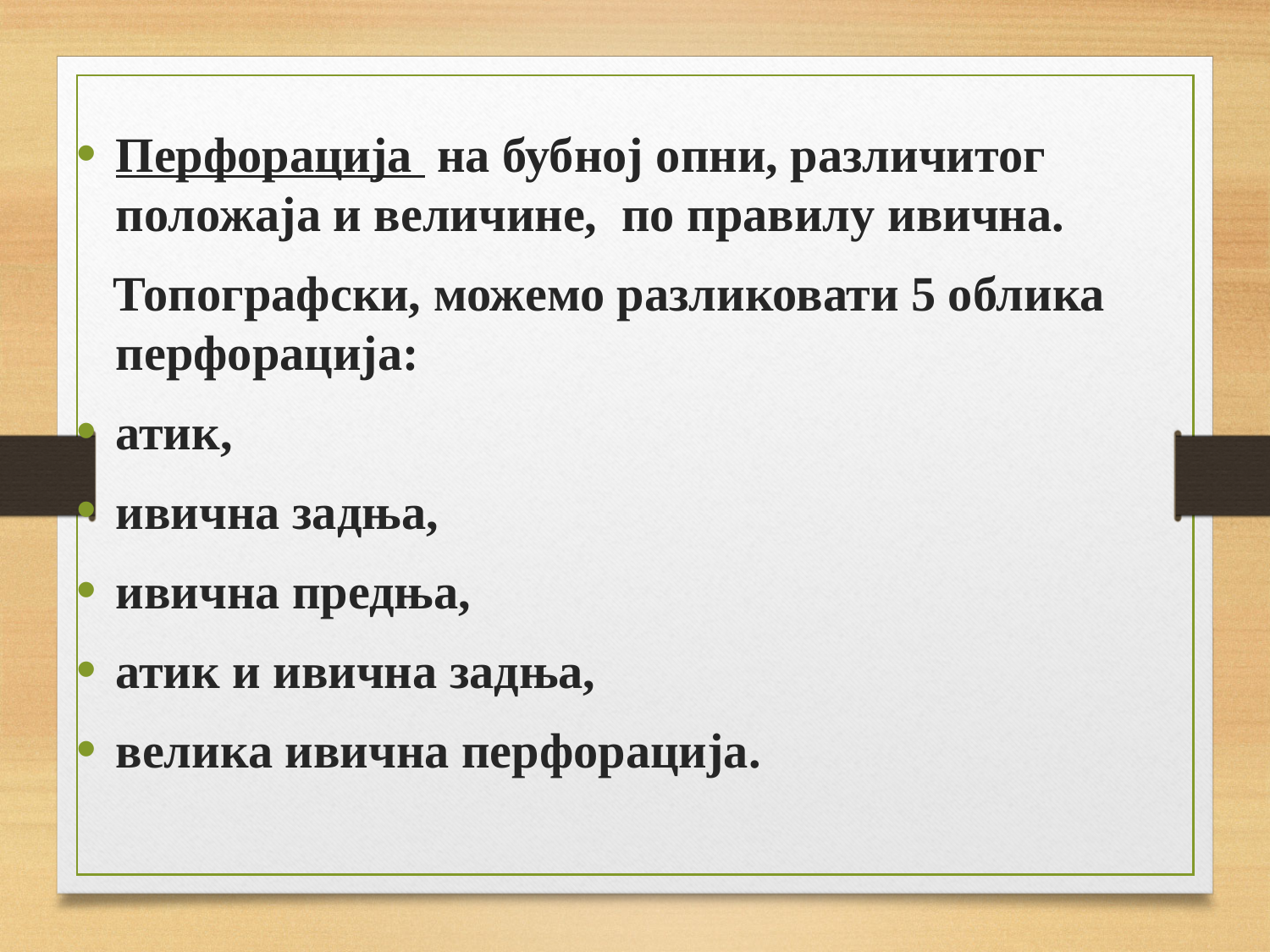

Перфорација  на бубној опни, различитог положаја и величине,  по правилу ивична.
   Топографски, можемо разликовати 5 облика перфорација:
атик,
ивична задња,
ивична предња,
атик и ивична задња,
велика ивична перфорација.